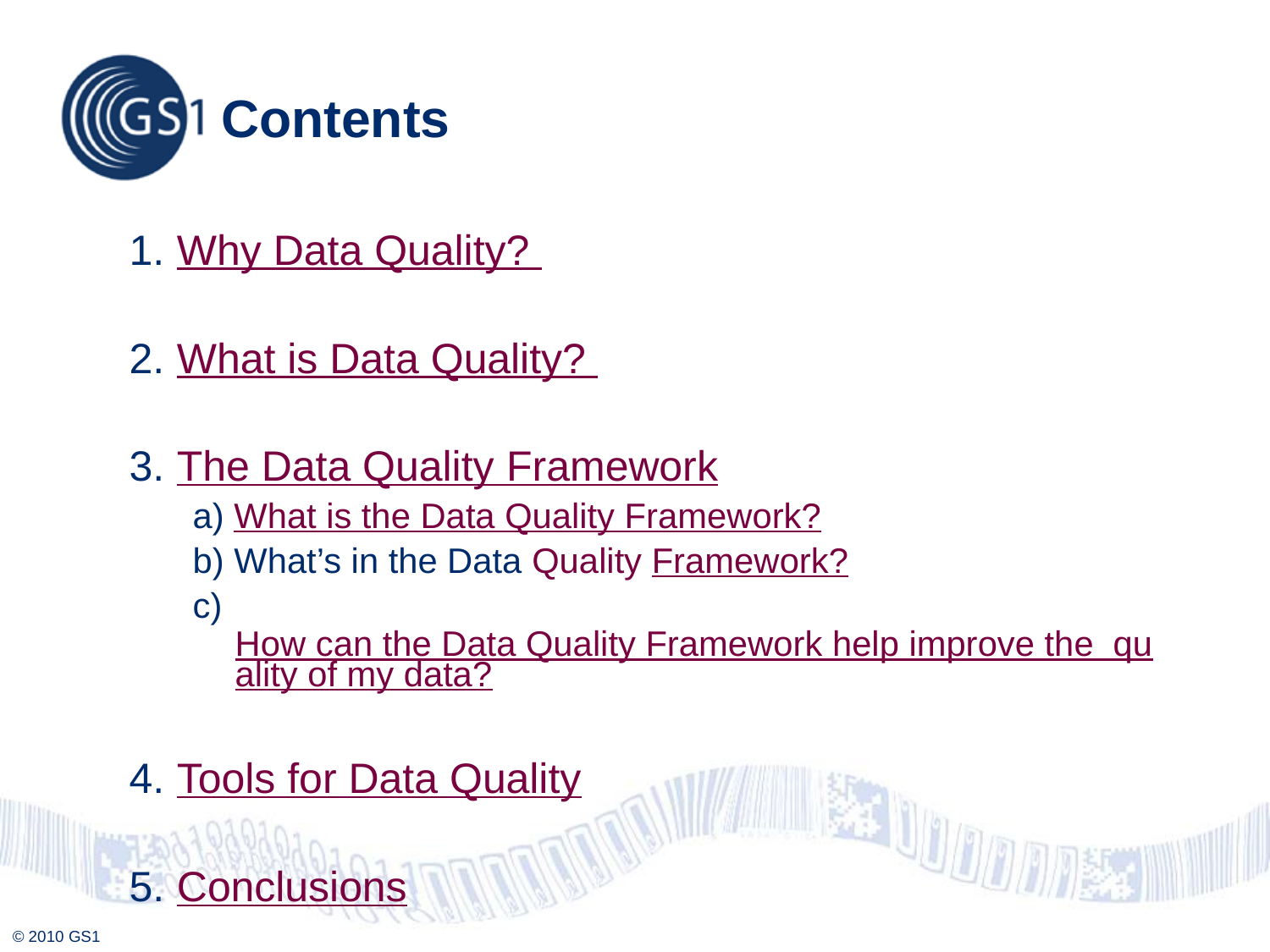

# Contents
Why Data Quality?

What is Data Quality?

The Data Quality Framework
a) What is the Data Quality Framework?
b) What’s in the Data Quality Framework?
c) How can the Data Quality Framework help improve the  quality of my data?

Tools for Data Quality

Conclusions